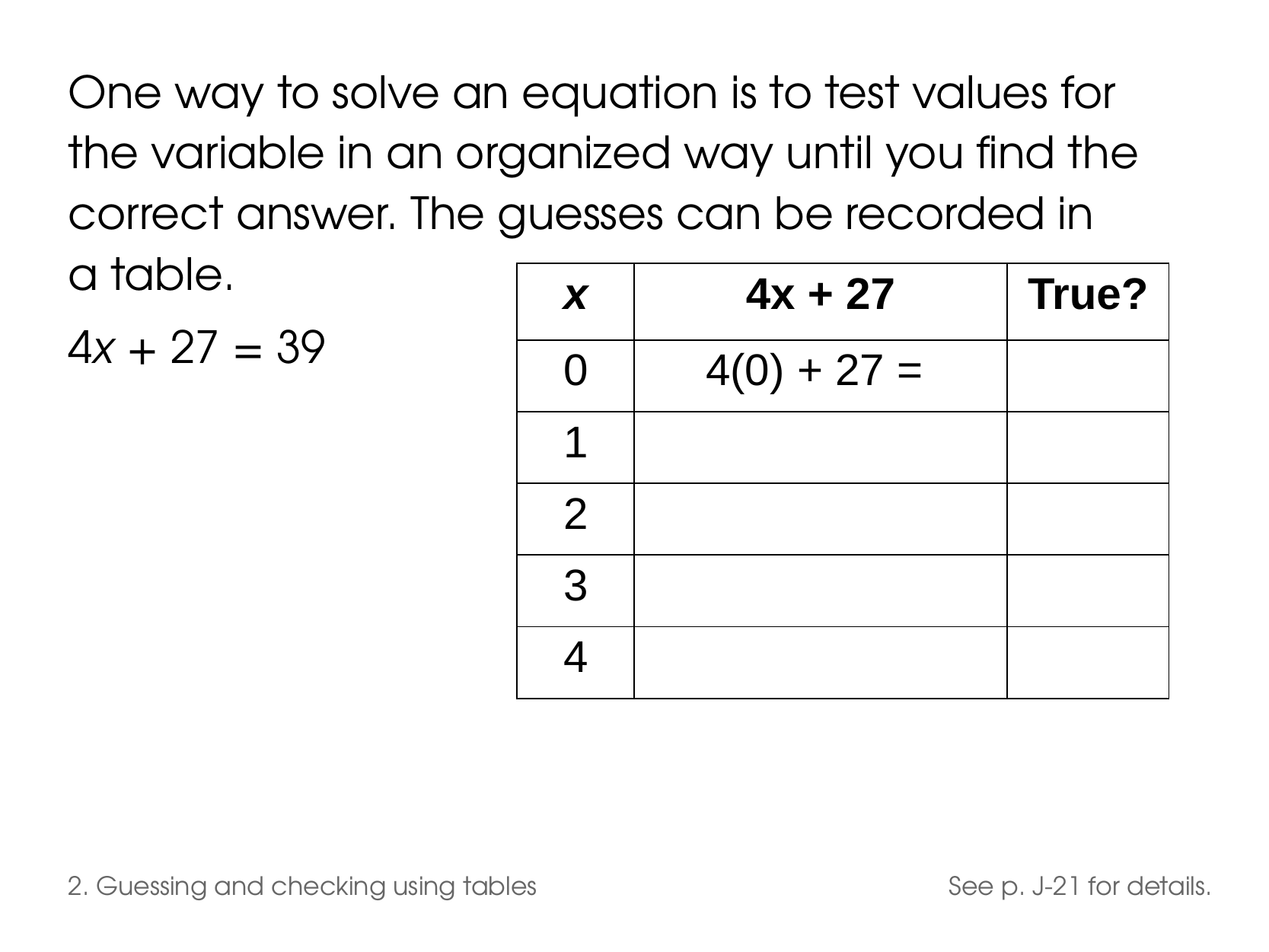

One way to solve an equation is to test values for the variable in an organized way until you find the correct answer. The guesses can be recorded in
a table.
4x + 27 = 39

| x | 4x + 27 | True? |
| --- | --- | --- |
| 0 | 4(0) + 27 = |  |
| 1 |  |  |
| 2 |  |  |
| 3 |  |  |
| 4 |  |  |
2. Guessing and checking using tables
See p. J-21 for details.